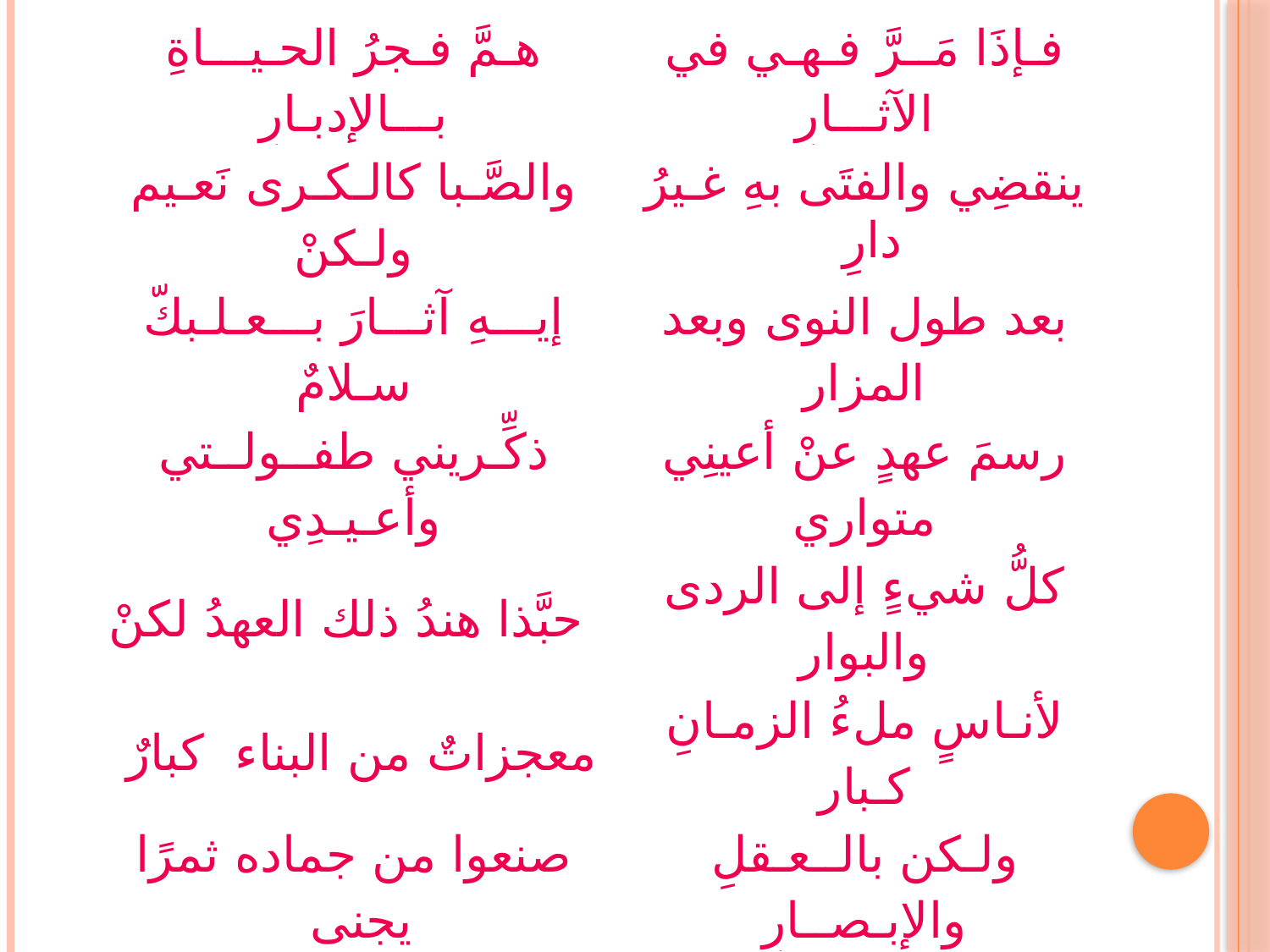

| هـمَّ فـجرُ الحـيـــاةِ بـــالإدبـارِ | فـإذَا مَــرَّ فـهـي في الآثـــارِ |
| --- | --- |
| والصَّـبا كالـكـرى نَعـيم ولـكنْ | ينقضِي والفتَى بهِ غـيرُ دارِ |
| إيـــهِ آثـــارَ بـــعـلـبكّ سـلامٌ | بعد طول النوى وبعد المزارِ |
| ذكِّـريني طفــولــتي وأعـيـدِي | رسمَ عهدٍ عنْ أعينِي متواري |
| حبَّذا هندُ ذلك العهدُ لكنْ | كلُّ شيءٍ إلى الردى والبوارِ |
| معجزاتٌ من البناء كبارٌ | لأنـاسٍ ملءُ الزمـانِ كـبارِ |
| صنعوا من جماده ثمرًا يجنى | ولـكن بالــعـقلِ والإبـصــارِ |
| وضروبًا من كلِّ زهرٍ أنيقِ | لم تفتْها نضارةُ الأزهار ِ |
| وأجادوا الدمى فجاز عليهم | أنها الآمرات في الأقدارِ |
| سجدوا للذي هم قد صنعوه | سجَدَاتِ الإجلالِ والإكبارِ |
| بعد هذا أغايةٌ فتُرجى | لتمامٍ أم مطمعٍ في افتخارِ |
| نظرت هندُ حسنهن فغارت | أنتِ أبهى ياهندُ من أن تغاري |
| كلُ هذي الدُمى التي عبدوها | لكِ ياربةَ الجمالِ جواري |
#